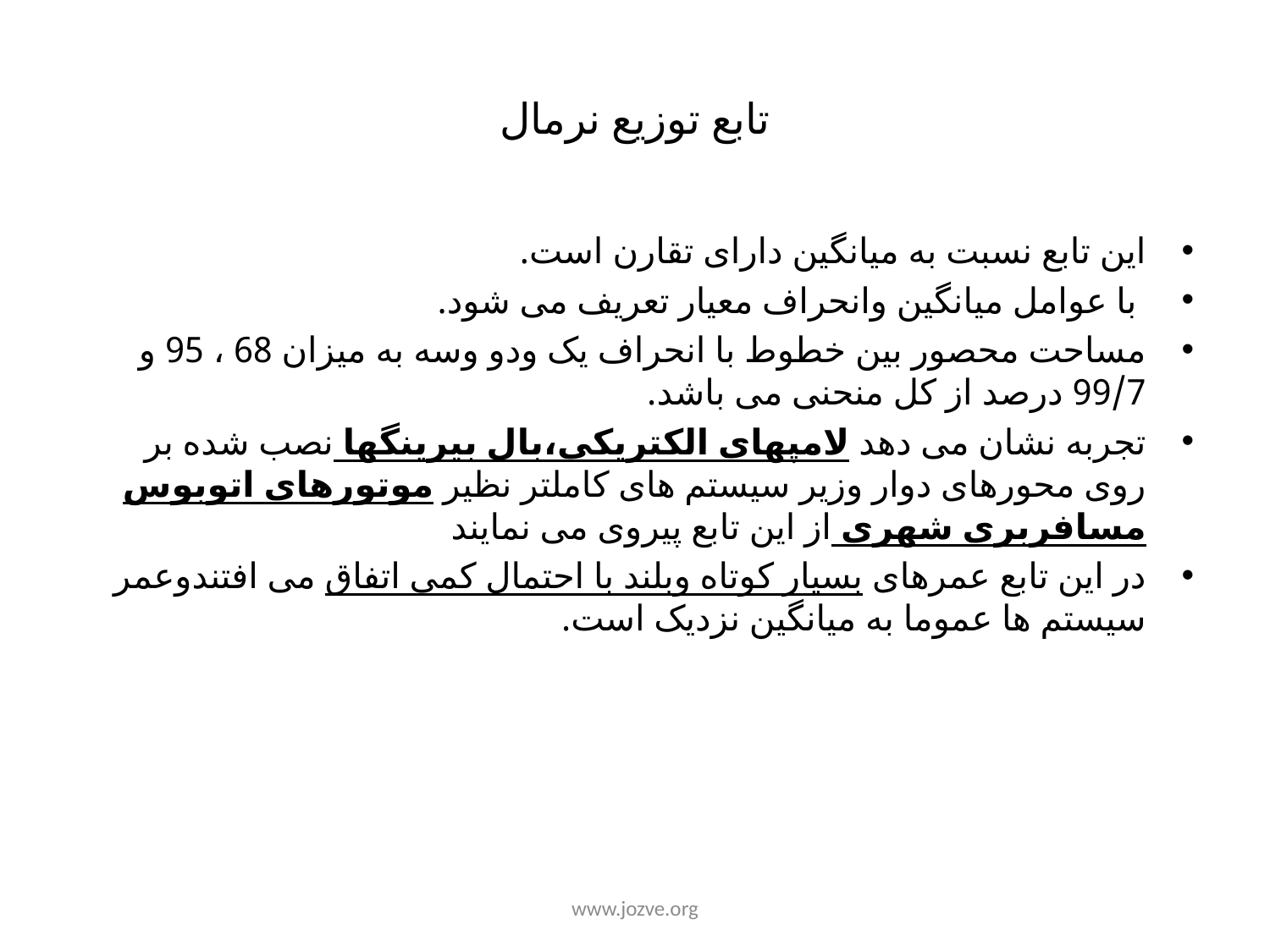

# تابع توزیع نرمال
این تابع نسبت به میانگین دارای تقارن است.
 با عوامل میانگین وانحراف معیار تعریف می شود.
مساحت محصور بین خطوط با انحراف یک ودو وسه به میزان 68 ، 95 و 99/7 درصد از کل منحنی می باشد.
تجربه نشان می دهد لامپهای الکتریکی،بال بیرینگها نصب شده بر روی محورهای دوار وزیر سیستم های کاملتر نظیر موتورهای اتوبوس مسافربری شهری از این تابع پیروی می نمایند
در این تابع عمرهای بسیار کوتاه وبلند با احتمال کمی اتفاق می افتندوعمر سیستم ها عموما به میانگین نزدیک است.
www.jozve.org